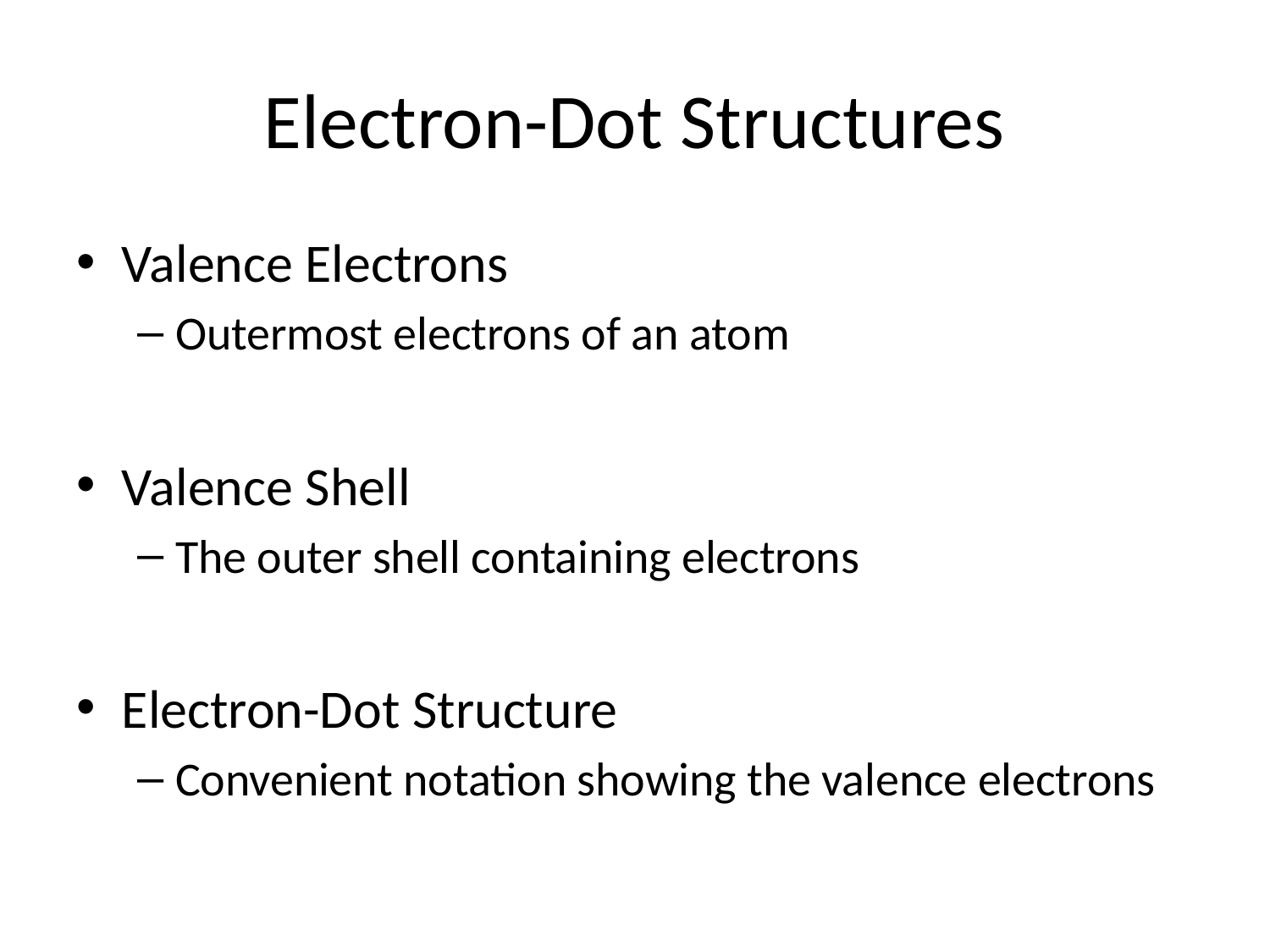

# Electron-Dot Structures
Valence Electrons
Outermost electrons of an atom

Valence Shell
The outer shell containing electrons

Electron-Dot Structure
Convenient notation showing the valence electrons